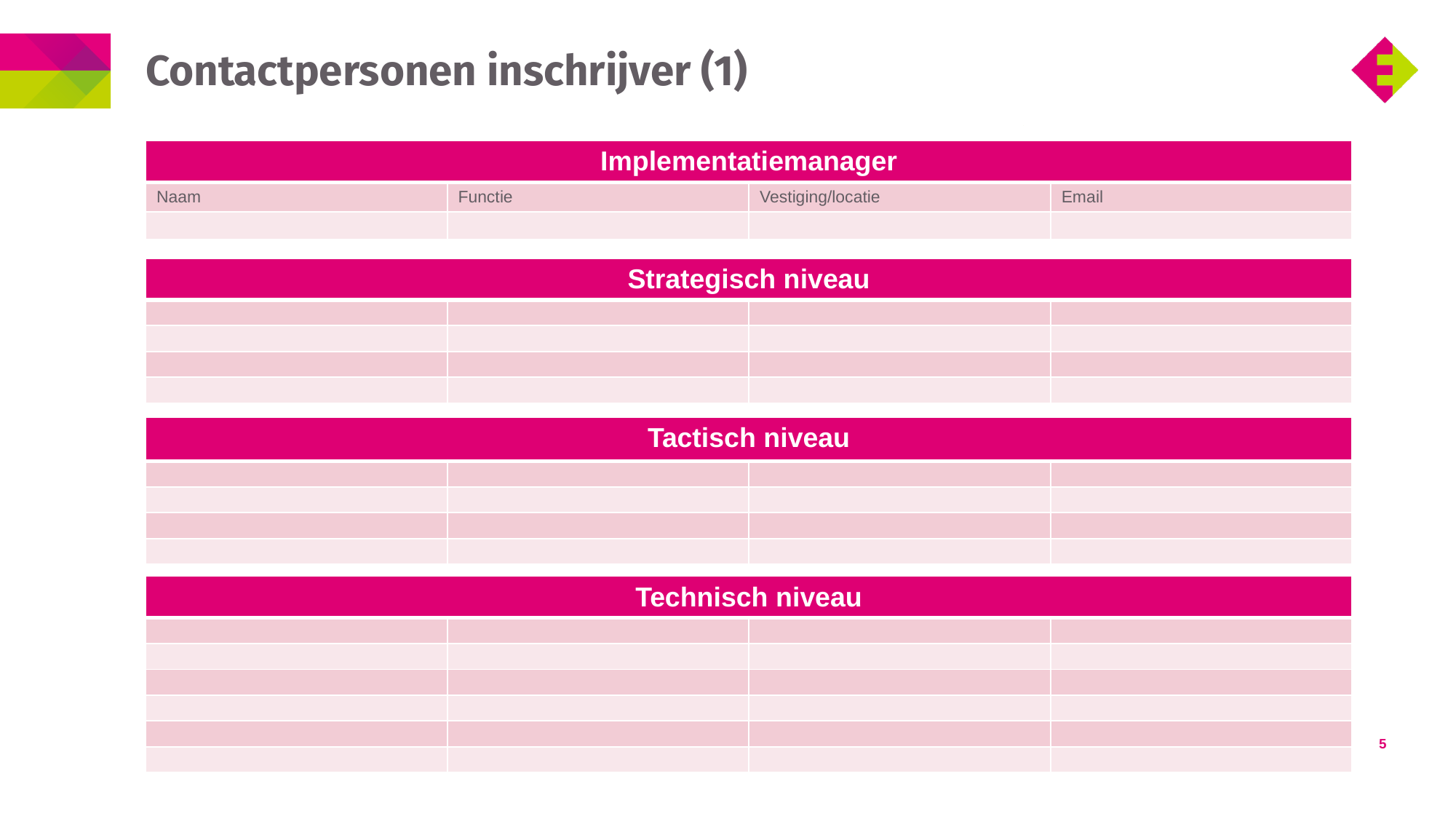

# Contactpersonen inschrijver (1)
| Implementatiemanager |  |  |  |
| --- | --- | --- | --- |
| Naam | Functie | Vestiging/locatie | Email |
|  |  |  |  |

| Strategisch niveau |  |  |  |
| --- | --- | --- | --- |
|  |  |  |  |
|  |  |  |  |
|  |  |  |  |
|  |  |  |  |
| Tactisch niveau |  |  |  |
| --- | --- | --- | --- |
|  |  |  |  |
|  |  |  |  |
|  |  |  |  |
|  |  |  |  |
| Technisch niveau |  |  |  |
| --- | --- | --- | --- |
|  |  |  |  |
|  |  |  |  |
|  |  |  |  |
|  |  |  |  |
|  |  |  |  |
|  |  |  |  |
5